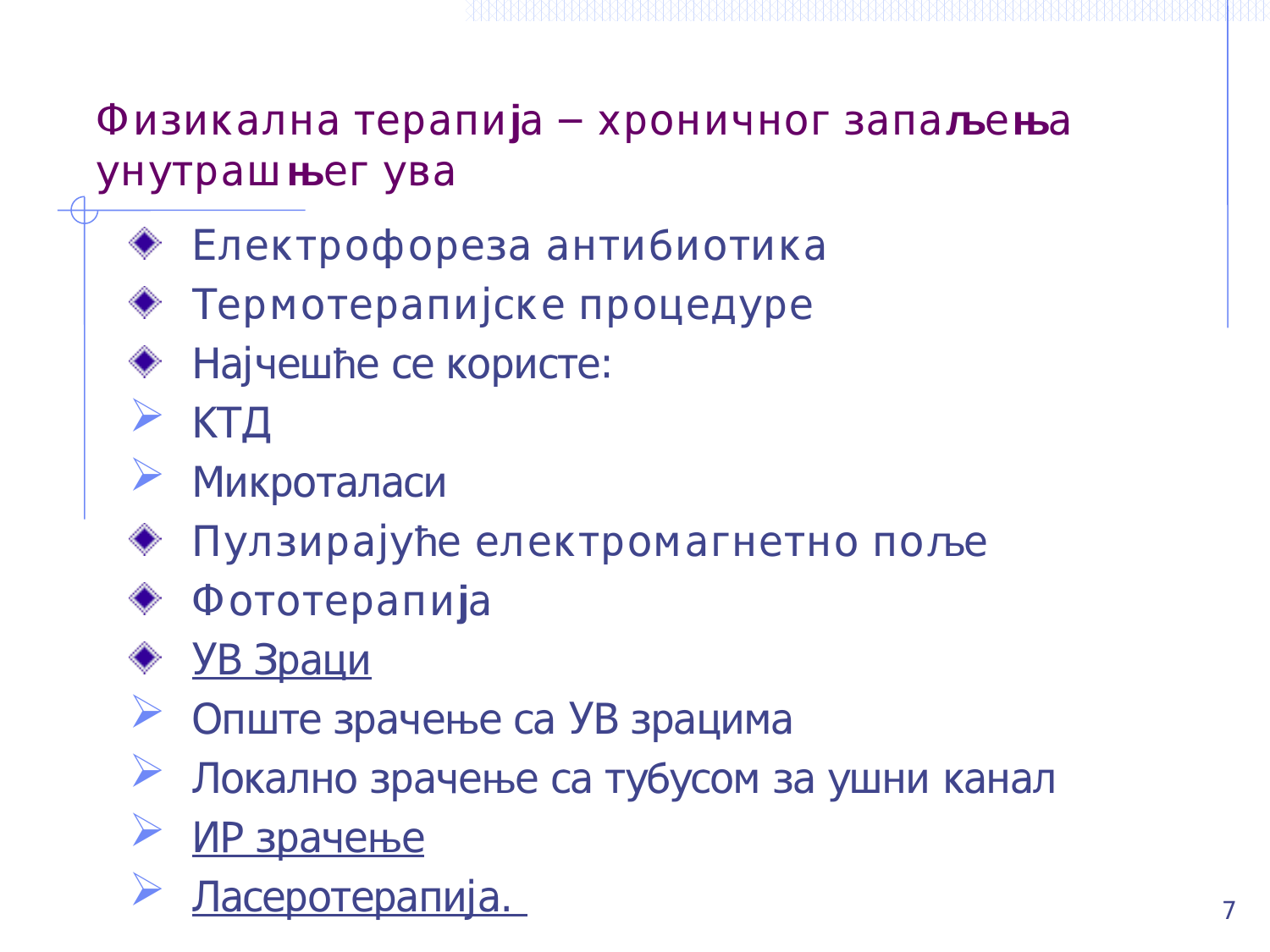

# Физикална терапија – хроничног запаљења унутрашњег ува
Електрофореза антибиотика
Термотерапијске процедуре
Најчешће се користе:
КТД
Микроталаси
Пулзирајуће електромагнетно поље
Фототерапија
УВ Зраци
Опште зрачење са УВ зрацима
Локално зрачење са тубусом за ушни канал
ИР зрачење
Ласеротерапија.

7